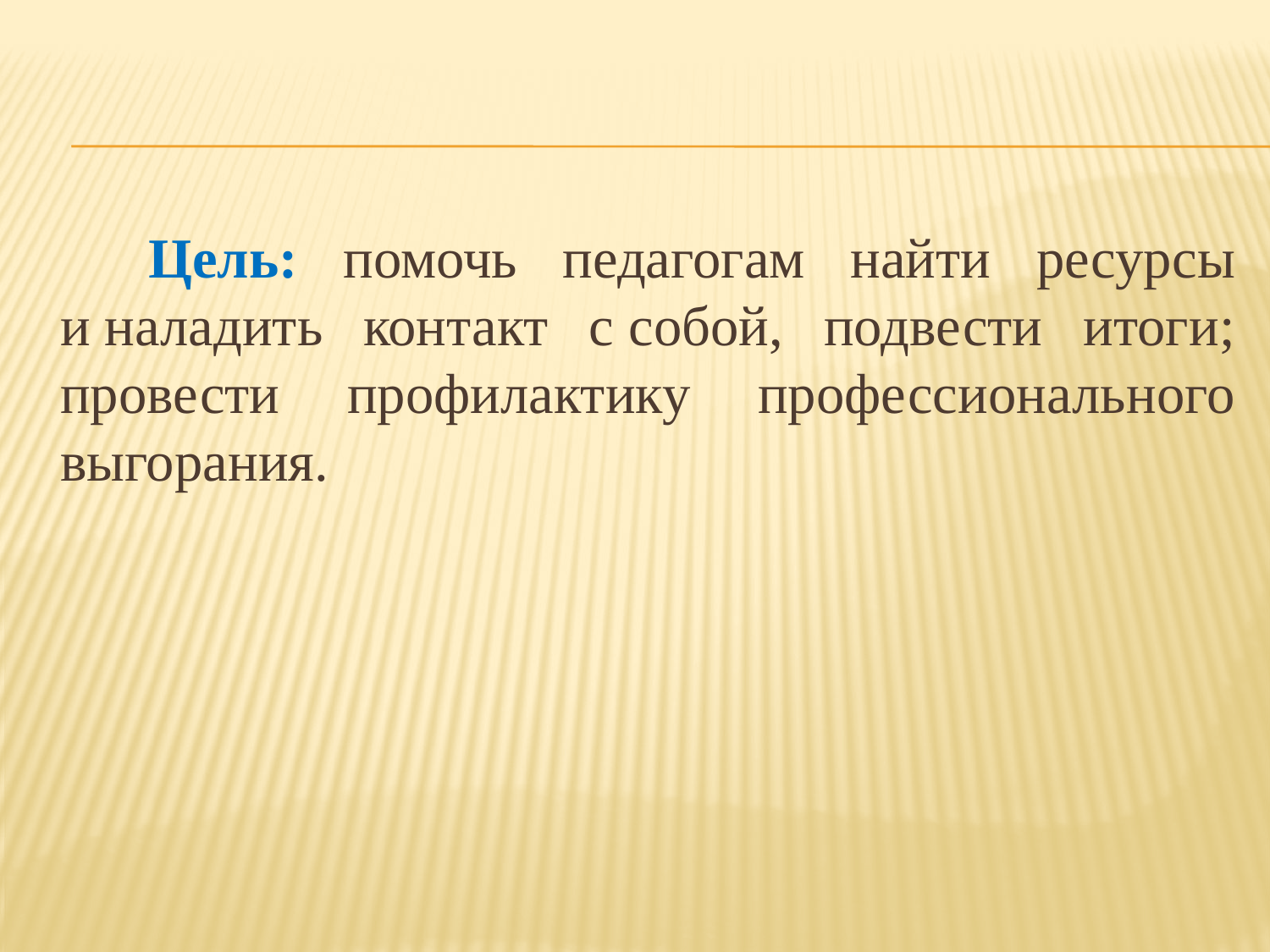

Цель: помочь педагогам найти ресурсы и наладить контакт с собой, подвести итоги; провести профилактику профессионального выгорания.